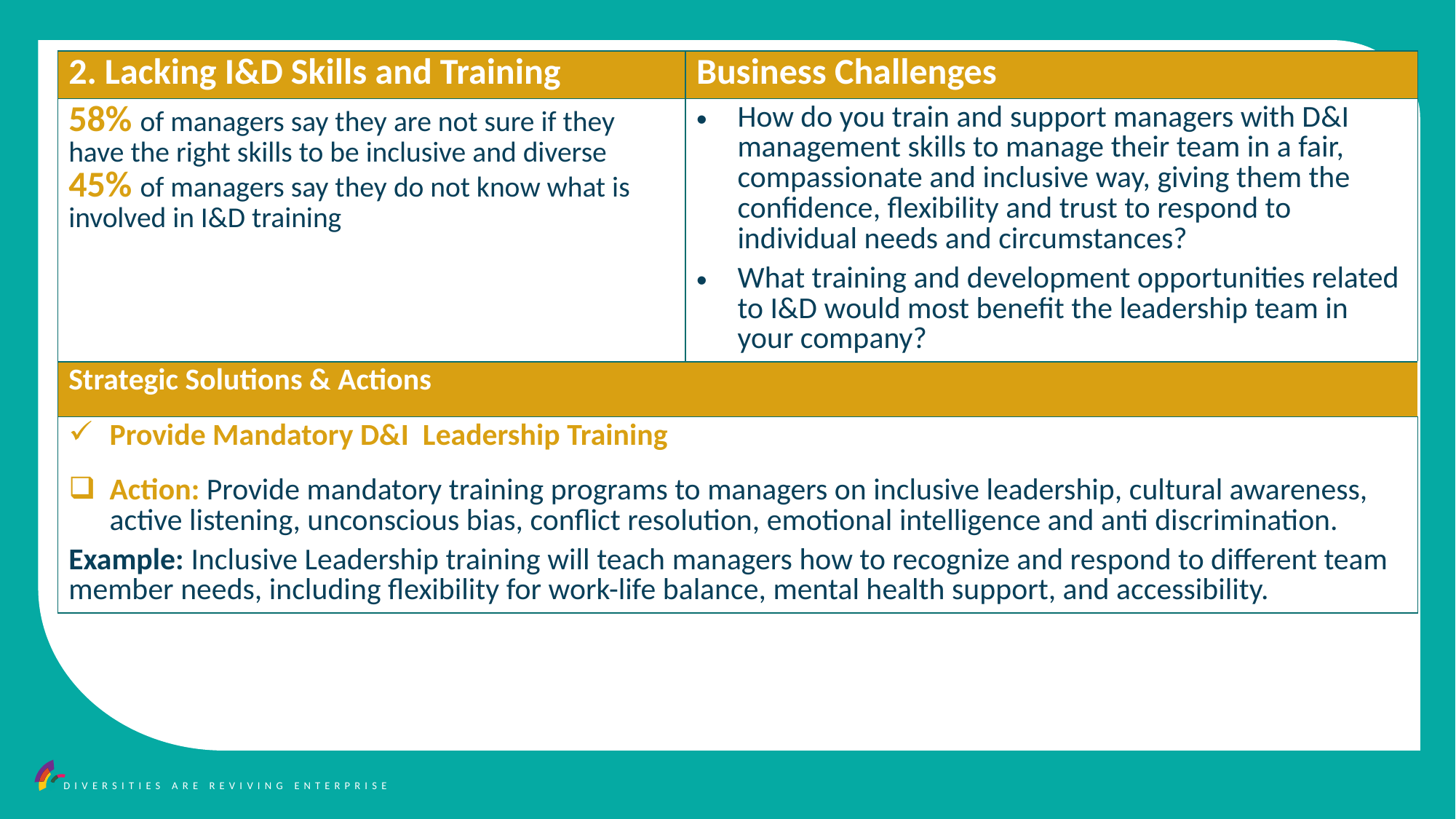

| 2. Lacking I&D Skills and Training | Business Challenges |
| --- | --- |
| 58% of managers say they are not sure if they have the right skills to be inclusive and diverse 45% of managers say they do not know what is involved in I&D training | How do you train and support managers with D&I management skills to manage their team in a fair, compassionate and inclusive way, giving them the confidence, flexibility and trust to respond to individual needs and circumstances? What training and development opportunities related to I&D would most benefit the leadership team in your company? |
| Strategic Solutions & Actions |  |
| Provide Mandatory D&I Leadership Training Action: Provide mandatory training programs to managers on inclusive leadership, cultural awareness, active listening, unconscious bias, conflict resolution, emotional intelligence and anti discrimination. Example: Inclusive Leadership training will teach managers how to recognize and respond to different team member needs, including flexibility for work-life balance, mental health support, and accessibility. |  |